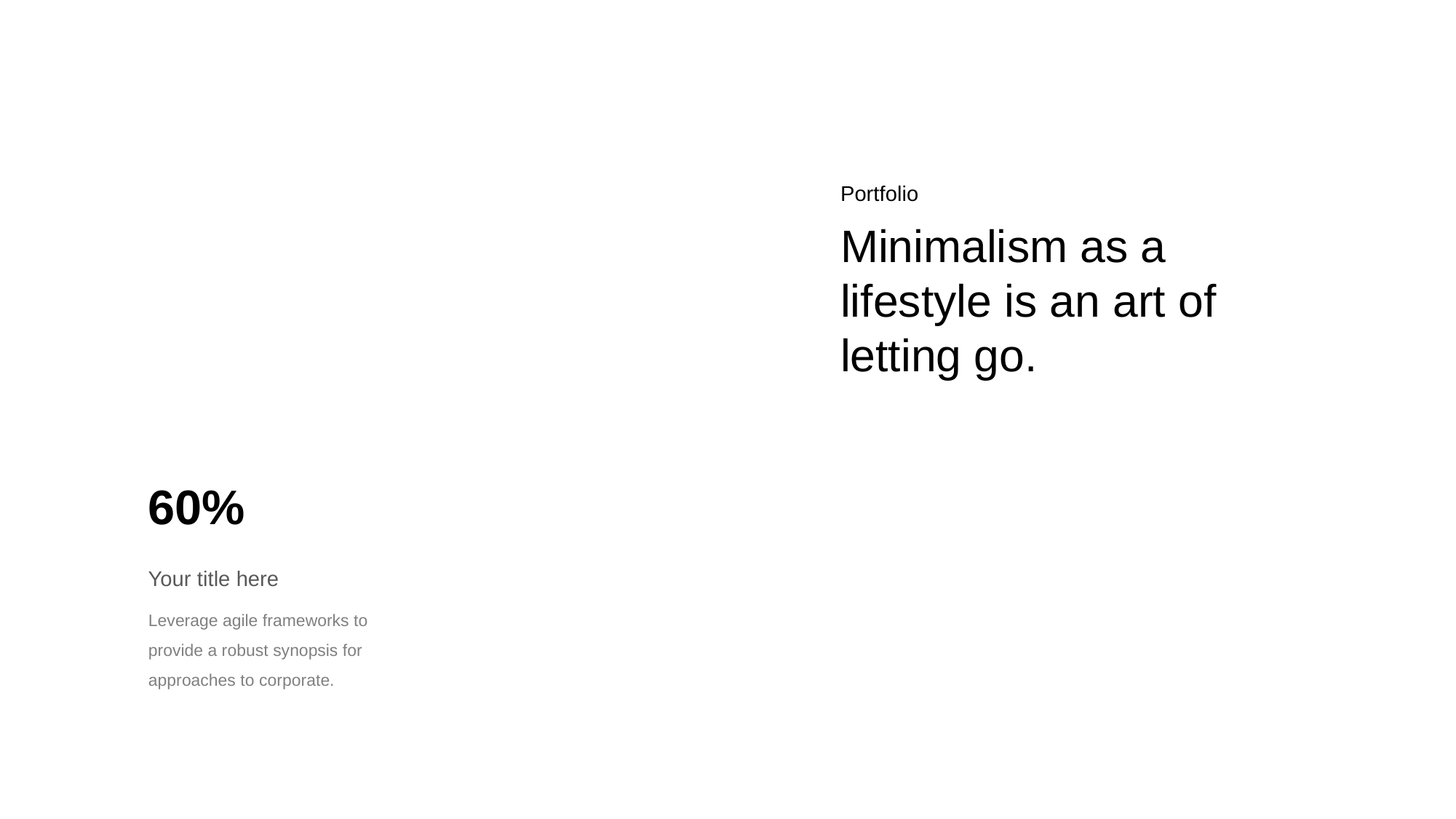

Portfolio
Minimalism as a lifestyle is an art of letting go.

60%
Your title here
Leverage agile frameworks to provide a robust synopsis for approaches to corporate.